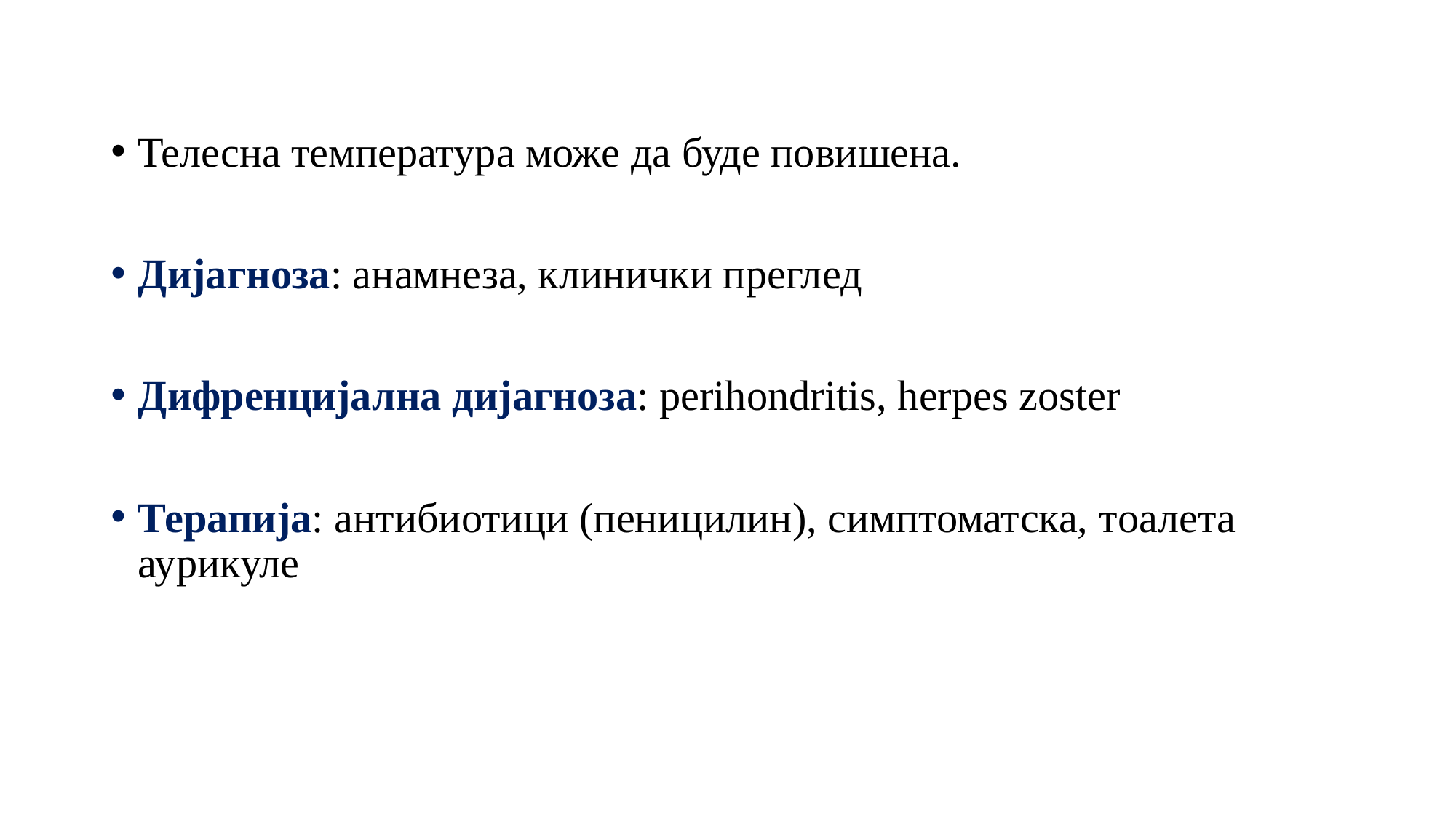

Teлесна температура може да буде повишена.

Дијагноза: анамнеза, клинички преглед

Дифренцијална дијагноза: perihondritis, herpes zoster

Терапија: антибиотици (пеницилин), симптоматска, тоалета аурикуле